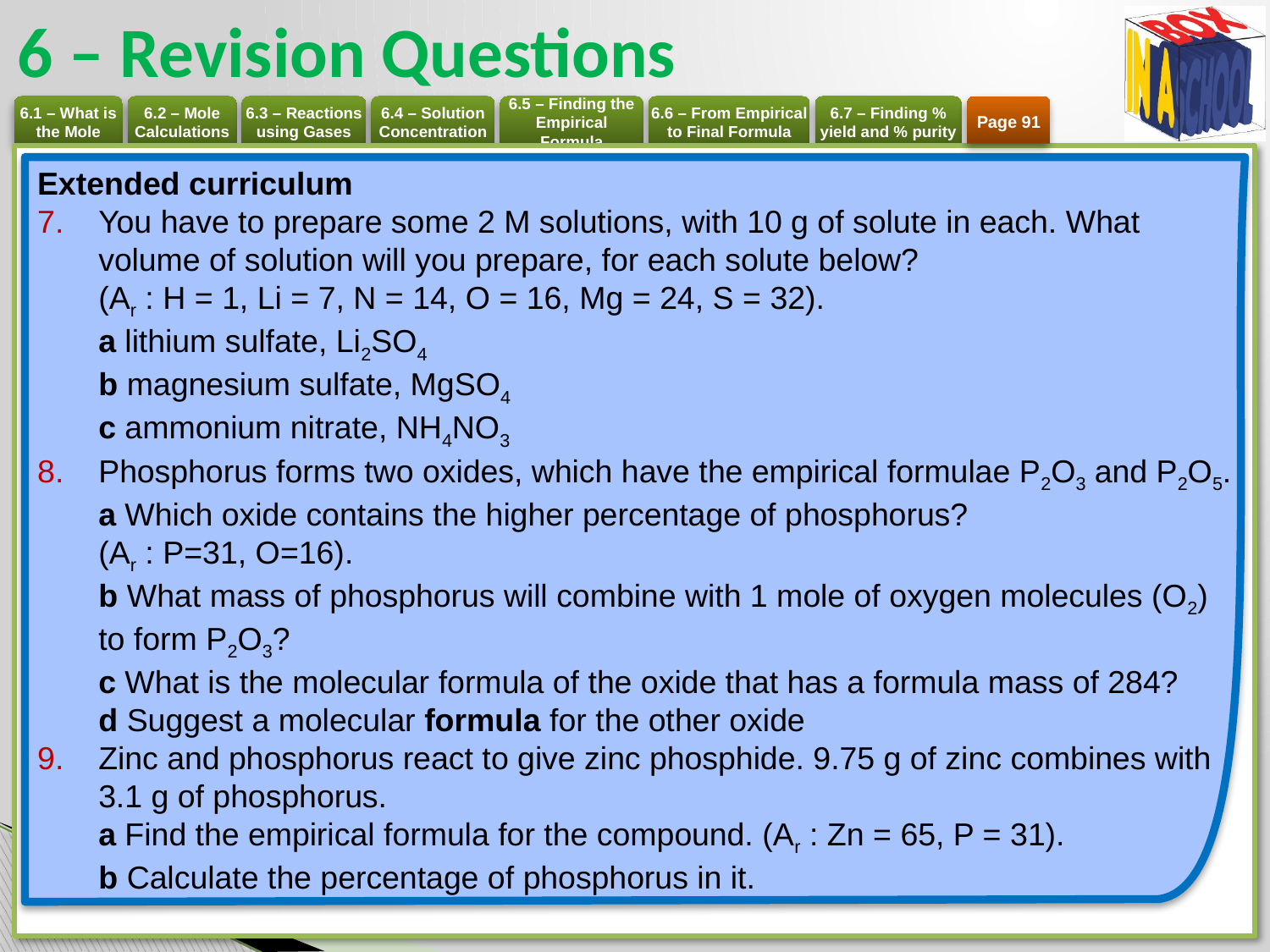

# 6 – Revision Questions
Page 91
Extended curriculum
You have to prepare some 2 M solutions, with 10 g of solute in each. What volume of solution will you prepare, for each solute below?
(Ar : H = 1, Li = 7, N = 14, O = 16, Mg = 24, S = 32).
a lithium sulfate, Li2SO4
b magnesium sulfate, MgSO4
c ammonium nitrate, NH4NO3
Phosphorus forms two oxides, which have the empirical formulae P2O3 and P2O5.
a Which oxide contains the higher percentage of phosphorus?
(Ar : P=31, O=16).
b What mass of phosphorus will combine with 1 mole of oxygen molecules (O2) to form P2O3?
c What is the molecular formula of the oxide that has a formula mass of 284?
d Suggest a molecular formula for the other oxide
Zinc and phosphorus react to give zinc phosphide. 9.75 g of zinc combines with 3.1 g of phosphorus.
a Find the empirical formula for the compound. (Ar : Zn = 65, P = 31).
b Calculate the percentage of phosphorus in it.